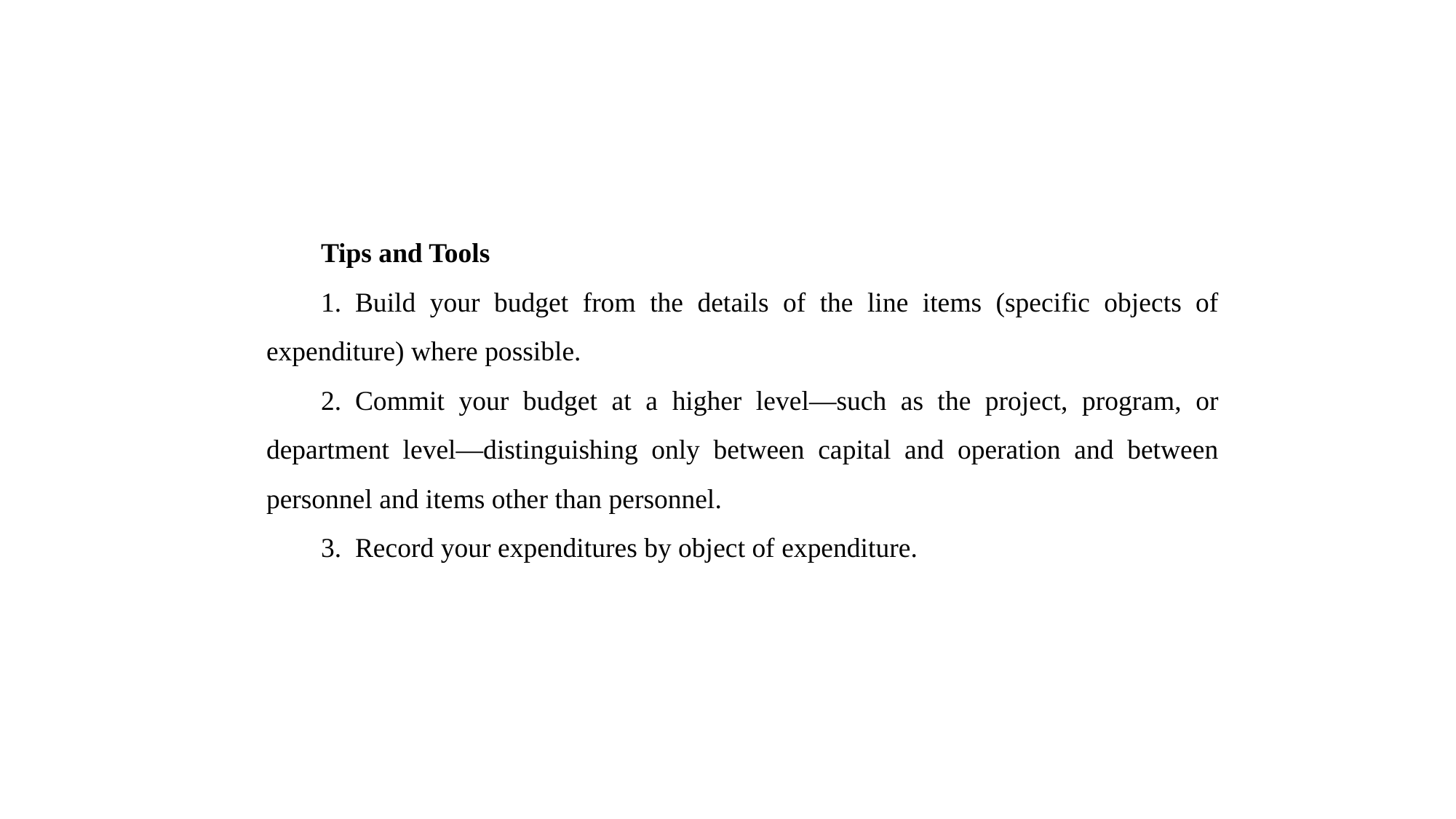

Tips and Tools
1. Build your budget from the details of the line items (specific objects of expenditure) where possible.
2. Commit your budget at a higher level—such as the project, program, or department level—distinguishing only between capital and operation and between personnel and items other than personnel.
3. Record your expenditures by object of expenditure.
#